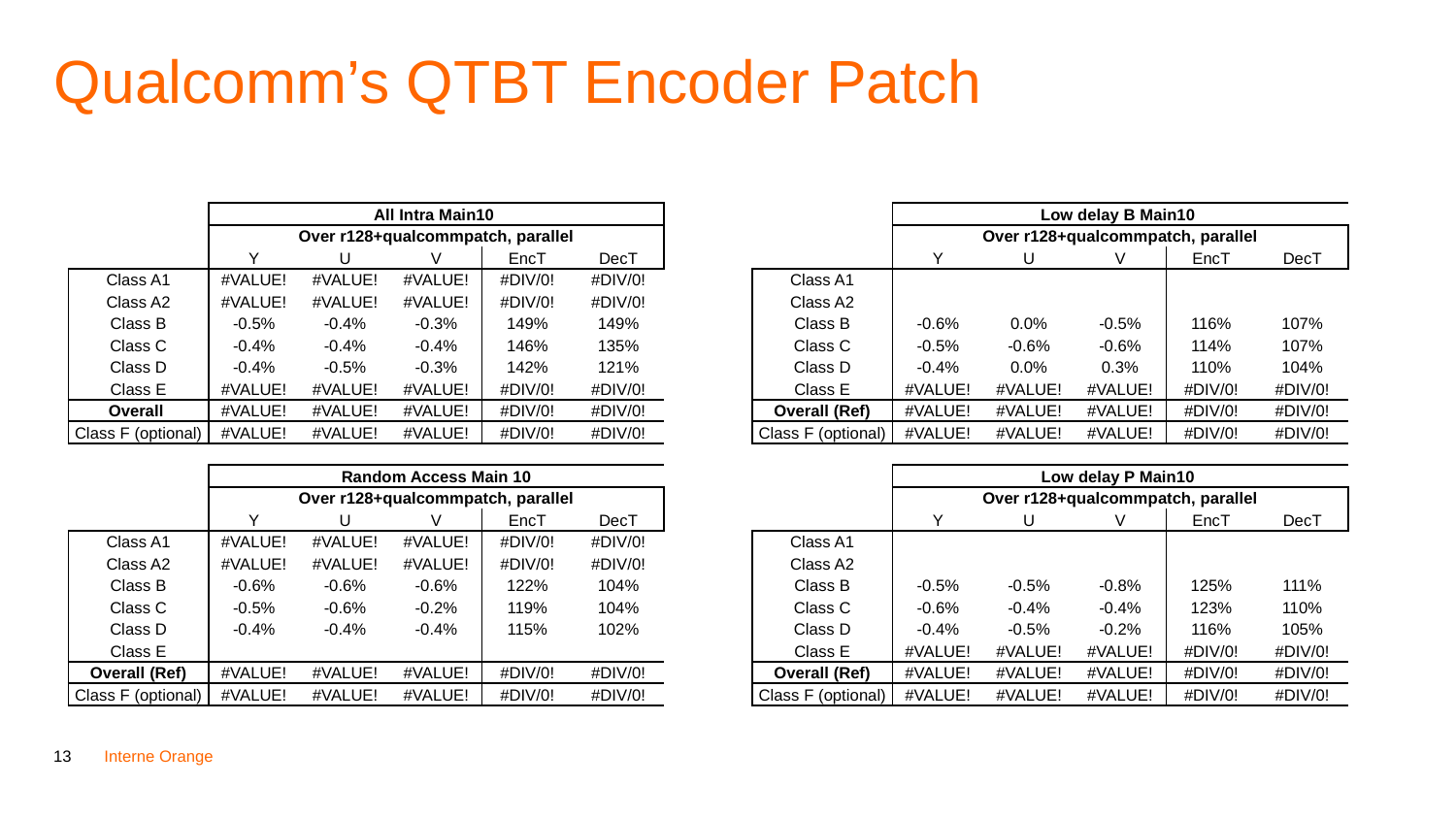

Qualcomm’s QTBT Encoder Patch

|  | All Intra Main10 |  |  |  |  |
| --- | --- | --- | --- | --- | --- |
|  | Over r128+qualcommpatch, parallel |  |  |  |  |
|  | Y | U | V | EncT | DecT |
| Class A1 | #VALUE! | #VALUE! | #VALUE! | #DIV/0! | #DIV/0! |
| Class A2 | #VALUE! | #VALUE! | #VALUE! | #DIV/0! | #DIV/0! |
| Class B | -0.5% | -0.4% | -0.3% | 149% | 149% |
| Class C | -0.4% | -0.4% | -0.4% | 146% | 135% |
| Class D | -0.4% | -0.5% | -0.3% | 142% | 121% |
| Class E | #VALUE! | #VALUE! | #VALUE! | #DIV/0! | #DIV/0! |
| Overall | #VALUE! | #VALUE! | #VALUE! | #DIV/0! | #DIV/0! |
| Class F (optional) | #VALUE! | #VALUE! | #VALUE! | #DIV/0! | #DIV/0! |
|  |  |  |  |  |  |
|  | Random Access Main 10 |  |  |  |  |
|  | Over r128+qualcommpatch, parallel |  |  |  |  |
|  | Y | U | V | EncT | DecT |
| Class A1 | #VALUE! | #VALUE! | #VALUE! | #DIV/0! | #DIV/0! |
| Class A2 | #VALUE! | #VALUE! | #VALUE! | #DIV/0! | #DIV/0! |
| Class B | -0.6% | -0.6% | -0.6% | 122% | 104% |
| Class C | -0.5% | -0.6% | -0.2% | 119% | 104% |
| Class D | -0.4% | -0.4% | -0.4% | 115% | 102% |
| Class E |  |  |  |  |  |
| Overall (Ref) | #VALUE! | #VALUE! | #VALUE! | #DIV/0! | #DIV/0! |
| Class F (optional) | #VALUE! | #VALUE! | #VALUE! | #DIV/0! | #DIV/0! |
|  | Low delay B Main10 |  |  |  |  |
| --- | --- | --- | --- | --- | --- |
|  | Over r128+qualcommpatch, parallel |  |  |  |  |
|  | Y | U | V | EncT | DecT |
| Class A1 |  |  |  |  |  |
| Class A2 |  |  |  |  |  |
| Class B | -0.6% | 0.0% | -0.5% | 116% | 107% |
| Class C | -0.5% | -0.6% | -0.6% | 114% | 107% |
| Class D | -0.4% | 0.0% | 0.3% | 110% | 104% |
| Class E | #VALUE! | #VALUE! | #VALUE! | #DIV/0! | #DIV/0! |
| Overall (Ref) | #VALUE! | #VALUE! | #VALUE! | #DIV/0! | #DIV/0! |
| Class F (optional) | #VALUE! | #VALUE! | #VALUE! | #DIV/0! | #DIV/0! |
|  |  |  |  |  |  |
|  | Low delay P Main10 |  |  |  |  |
|  | Over r128+qualcommpatch, parallel |  |  |  |  |
|  | Y | U | V | EncT | DecT |
| Class A1 |  |  |  |  |  |
| Class A2 |  |  |  |  |  |
| Class B | -0.5% | -0.5% | -0.8% | 125% | 111% |
| Class C | -0.6% | -0.4% | -0.4% | 123% | 110% |
| Class D | -0.4% | -0.5% | -0.2% | 116% | 105% |
| Class E | #VALUE! | #VALUE! | #VALUE! | #DIV/0! | #DIV/0! |
| Overall (Ref) | #VALUE! | #VALUE! | #VALUE! | #DIV/0! | #DIV/0! |
| Class F (optional) | #VALUE! | #VALUE! | #VALUE! | #DIV/0! | #DIV/0! |